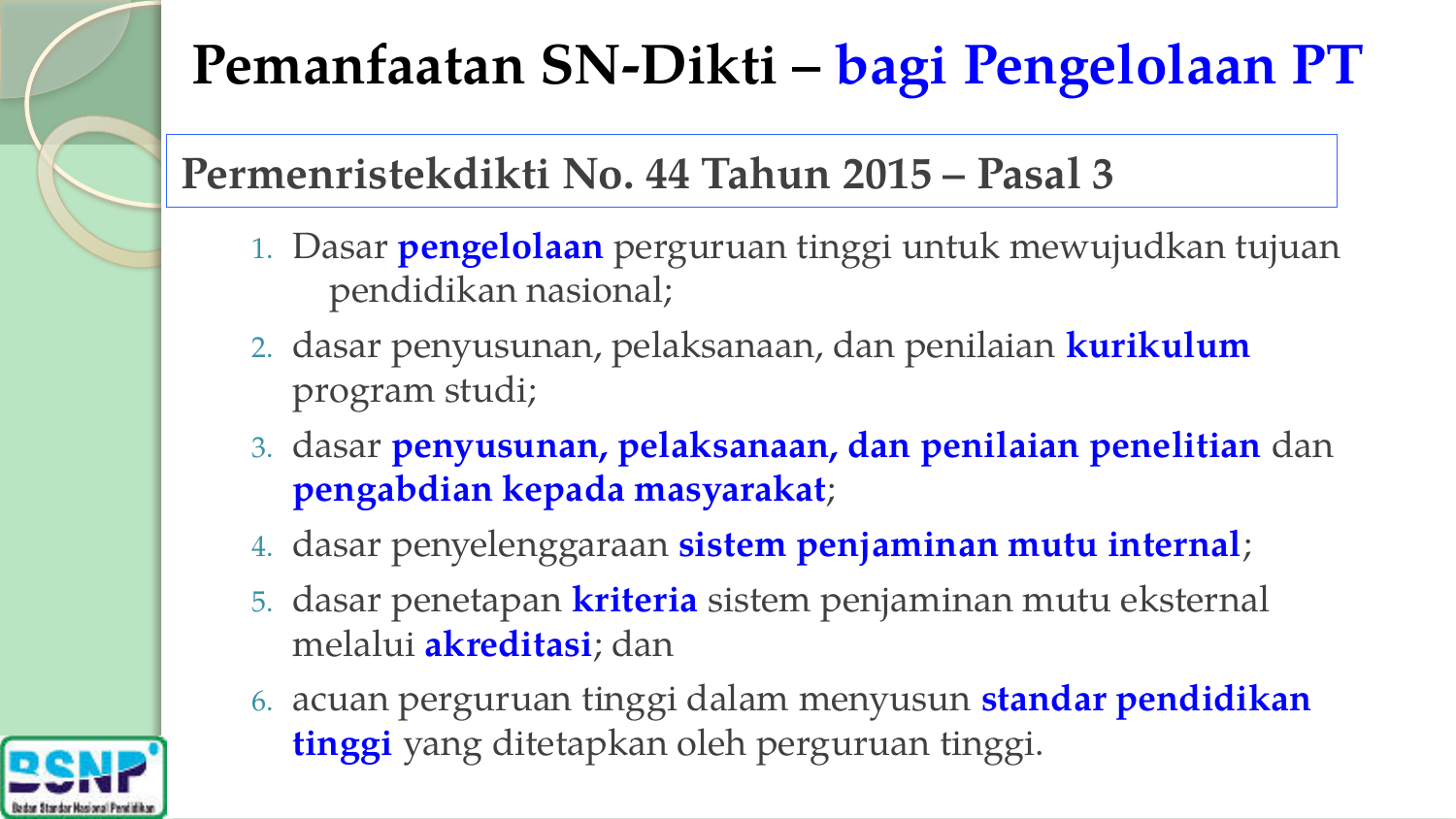

# Pemanfaatan SN-Dikti – bagi Pengelolaan PT
Permenristekdikti No. 44 Tahun 2015 – Pasal 3
Dasar pengelolaan perguruan tinggi untuk mewujudkan tujuan          pendidikan nasional;
dasar penyusunan, pelaksanaan, dan penilaian kurikulum program studi;
dasar penyusunan, pelaksanaan, dan penilaian penelitian dan pengabdian kepada masyarakat;
dasar penyelenggaraan sistem penjaminan mutu internal;
dasar penetapan kriteria sistem penjaminan mutu eksternal melalui akreditasi; dan
acuan perguruan tinggi dalam menyusun standar pendidikan tinggi yang ditetapkan oleh perguruan tinggi.